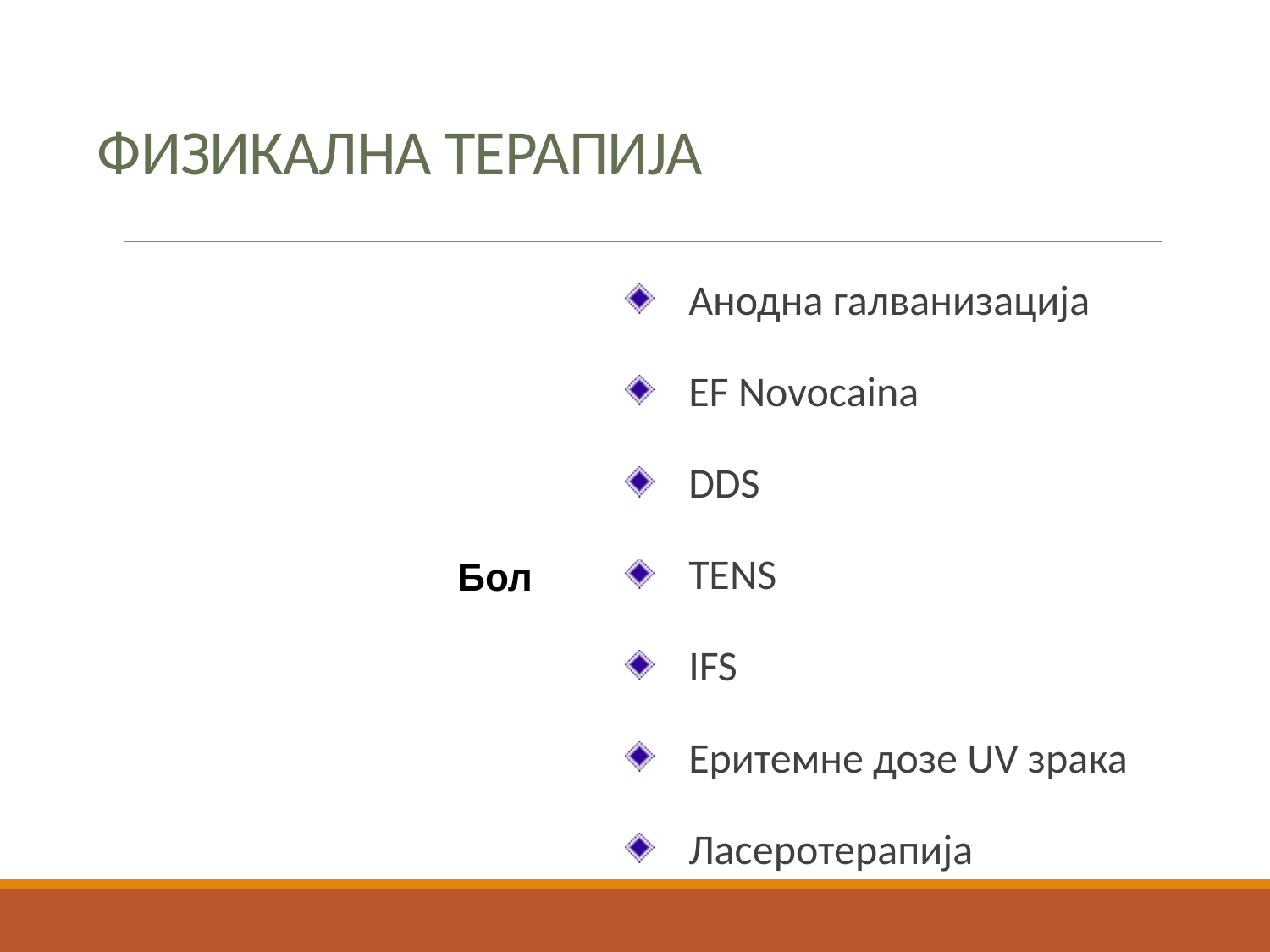

# ФИЗИКАЛНА ТЕРАПИЈА
Бол
Анодна галванизација
EF Novocaina
DDS
TENS
IFS
Еритемне дозе UV зрака
Ласеротерапија